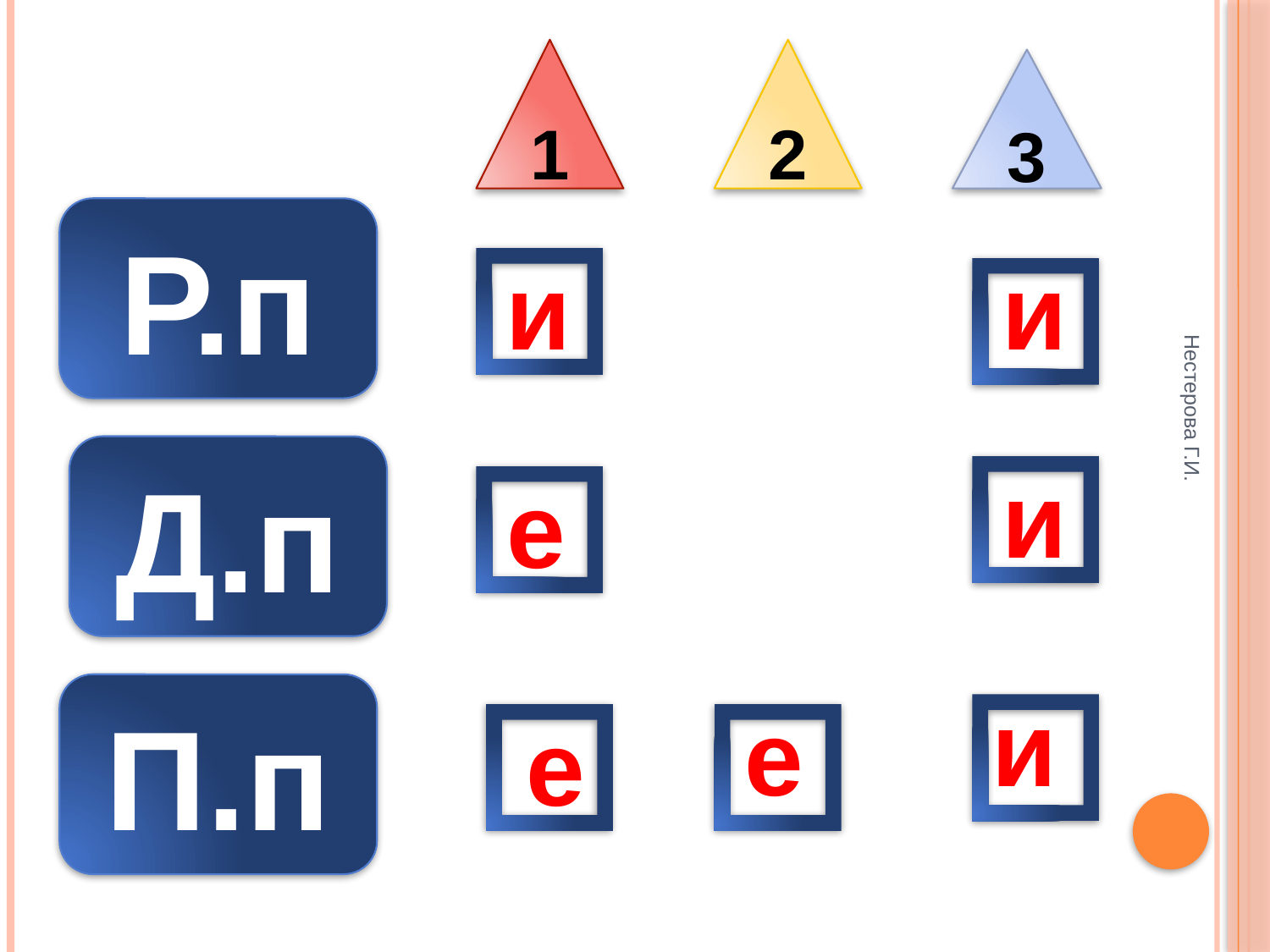

1
2
3
Р.п
и
и

Д.п
и
е

Нестерова Г.И.
П.п
и
е
е